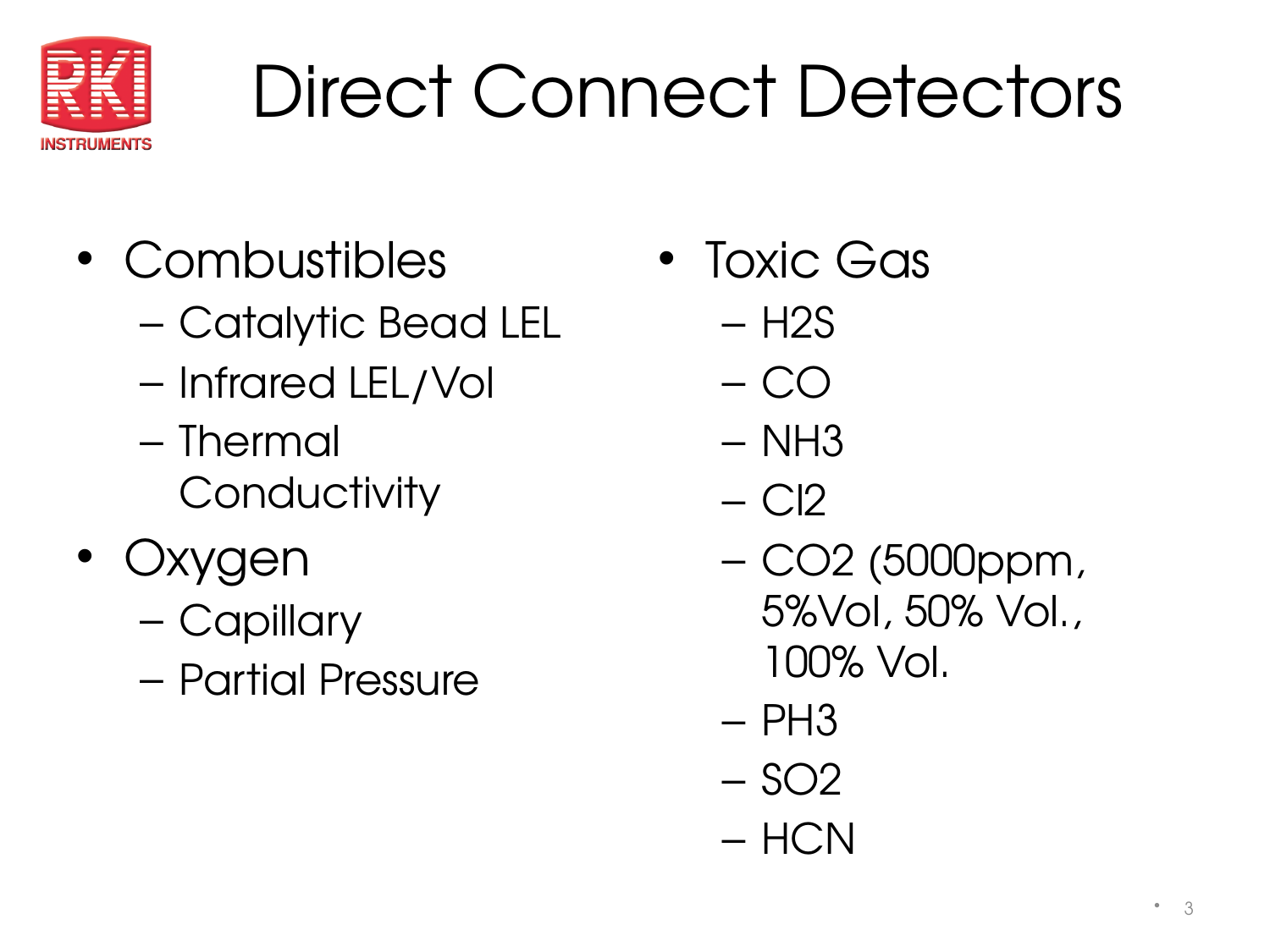

# Direct Connect Detectors
Combustibles
Catalytic Bead LEL
Infrared LEL/Vol
Thermal Conductivity
Oxygen
Capillary
Partial Pressure
Toxic Gas
H2S
CO
NH3
Cl2
CO2 (5000ppm, 5%Vol, 50% Vol., 100% Vol.
PH3
SO2
HCN
3